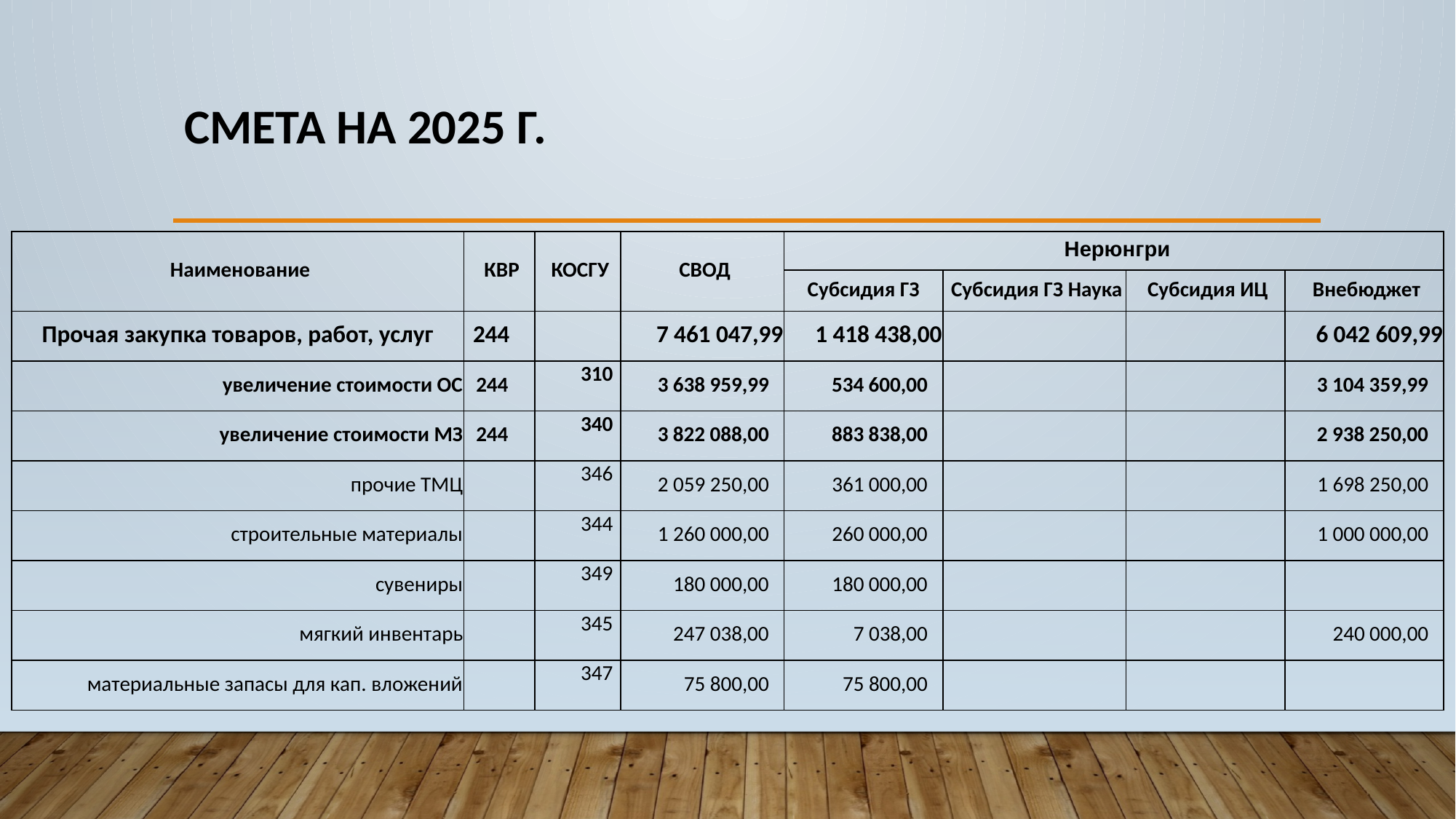

# Смета на 2025 г.
| Наименование | КВР | КОСГУ | СВОД | Нерюнгри |  |  |  |
| --- | --- | --- | --- | --- | --- | --- | --- |
|  |  |  |  | Субсидия ГЗ | Субсидия ГЗ Наука | Субсидия ИЦ | Внебюджет |
| Прочая закупка товаров, работ, услуг | 244 |  | 7 461 047,99 | 1 418 438,00 |  |  | 6 042 609,99 |
| увеличение стоимости ОС | 244 | 310 | 3 638 959,99 | 534 600,00 |  |  | 3 104 359,99 |
| увеличение стоимости МЗ | 244 | 340 | 3 822 088,00 | 883 838,00 |  |  | 2 938 250,00 |
| прочие ТМЦ |  | 346 | 2 059 250,00 | 361 000,00 |  |  | 1 698 250,00 |
| строительные материалы |  | 344 | 1 260 000,00 | 260 000,00 |  |  | 1 000 000,00 |
| сувениры |  | 349 | 180 000,00 | 180 000,00 |  |  |  |
| мягкий инвентарь |  | 345 | 247 038,00 | 7 038,00 |  |  | 240 000,00 |
| материальные запасы для кап. вложений |  | 347 | 75 800,00 | 75 800,00 |  |  |  |